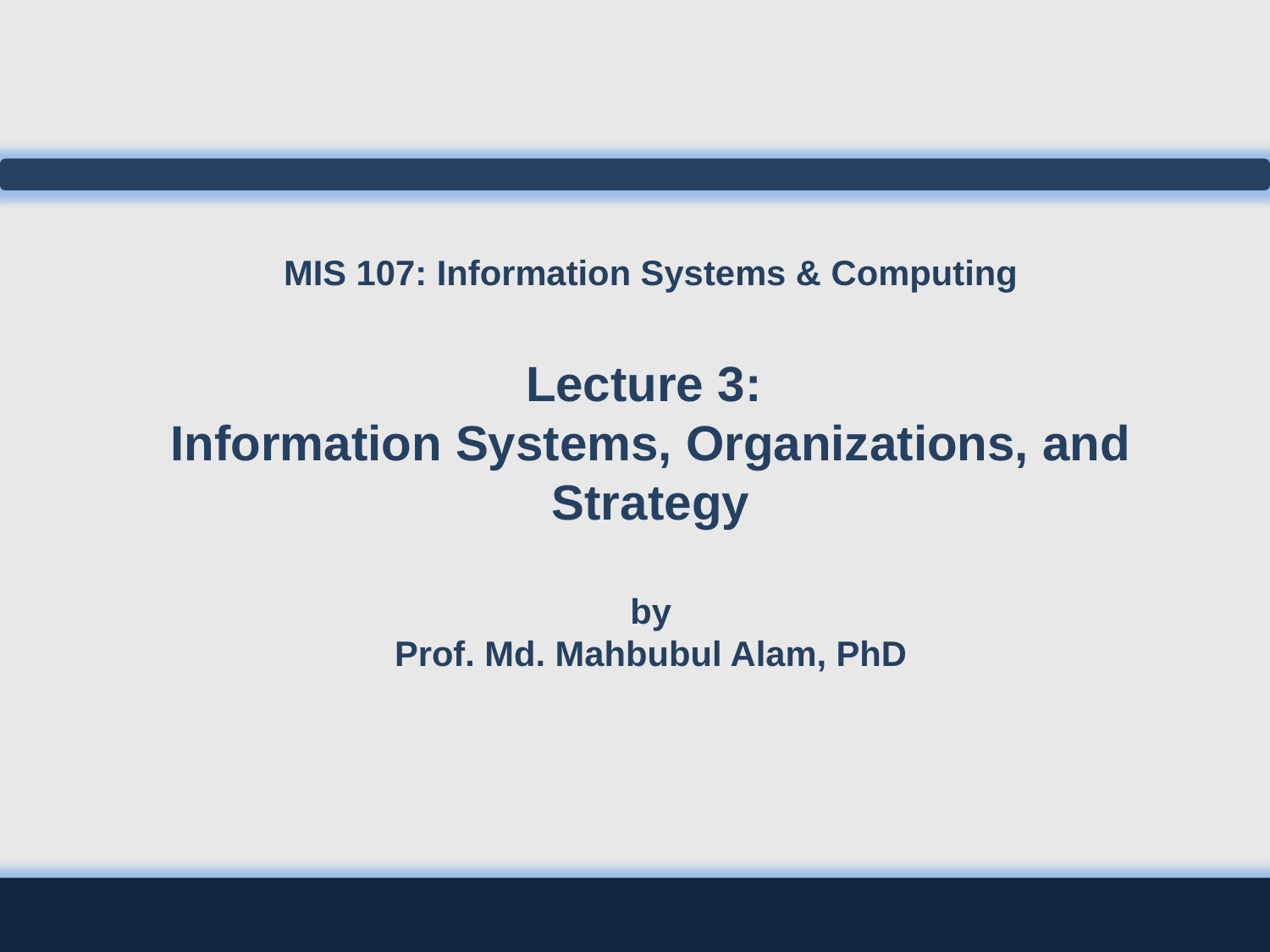

# MIS 107: Information Systems & Computing Lecture 3: Information Systems, Organizations, and Strategy by Prof. Md. Mahbubul Alam, PhD